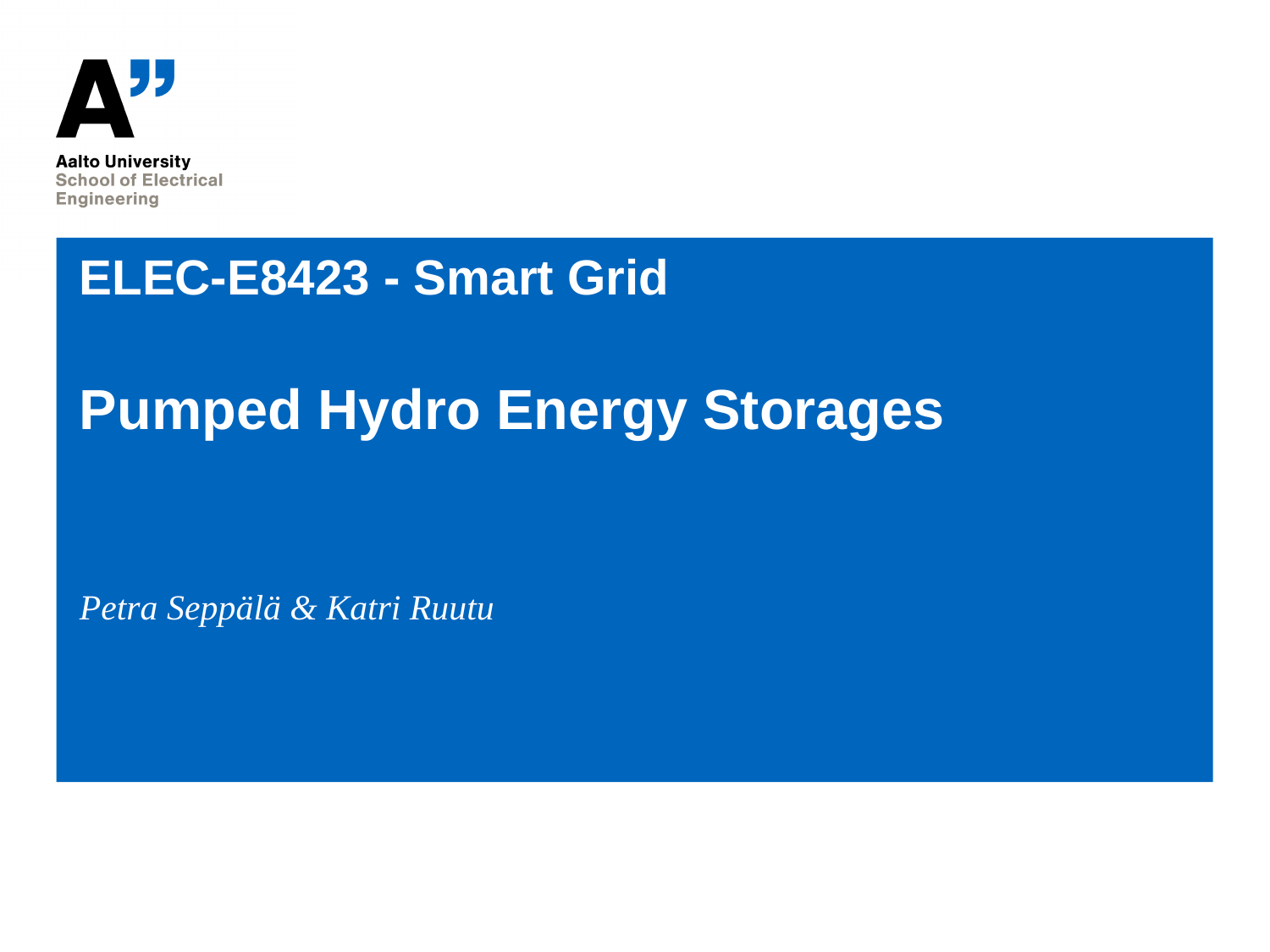

# ELEC-E8423 - Smart Grid
Pumped Hydro Energy Storages
Petra Seppälä & Katri Ruutu